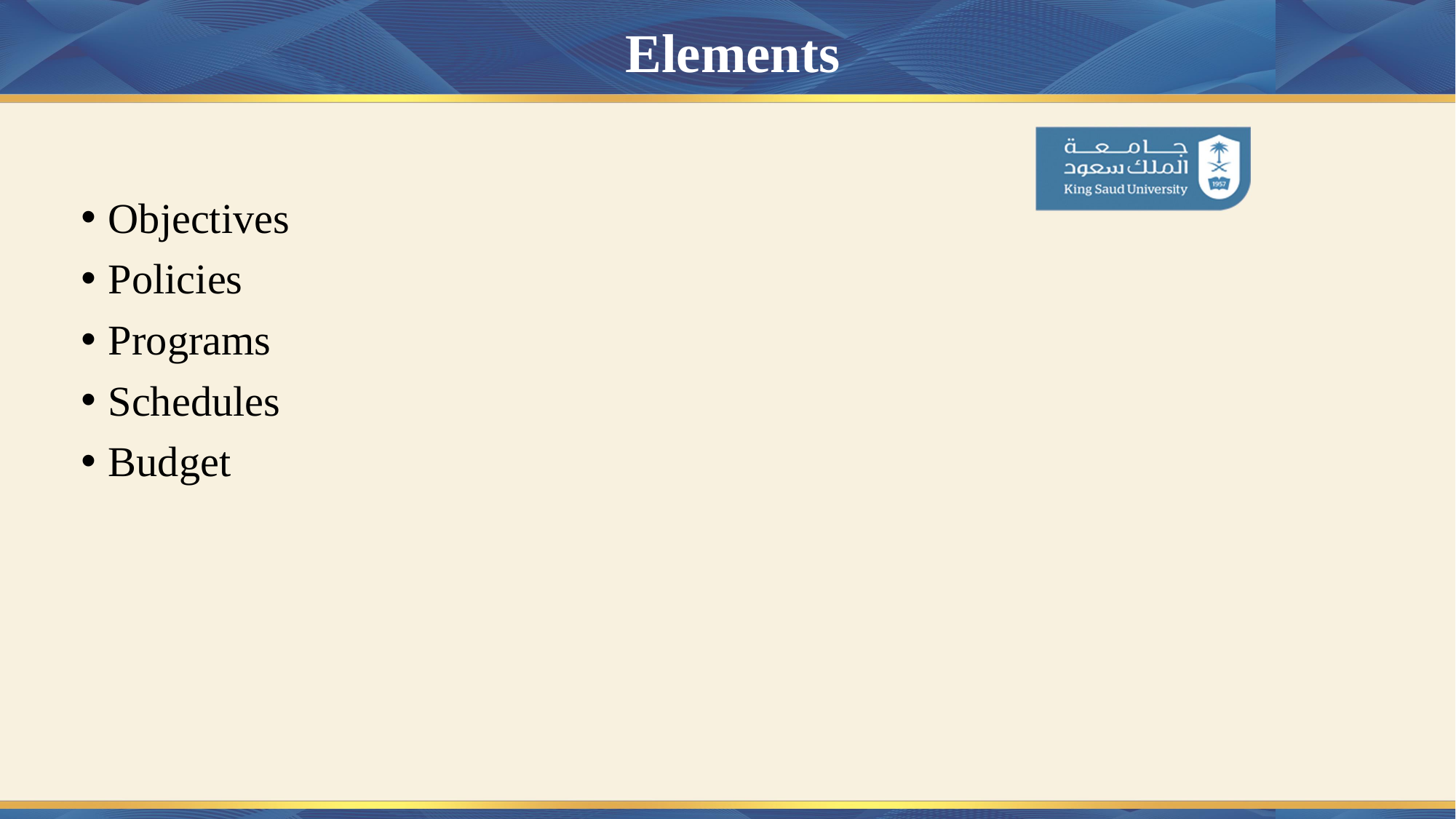

# Elements
Objectives
Policies
Programs
Schedules
Budget